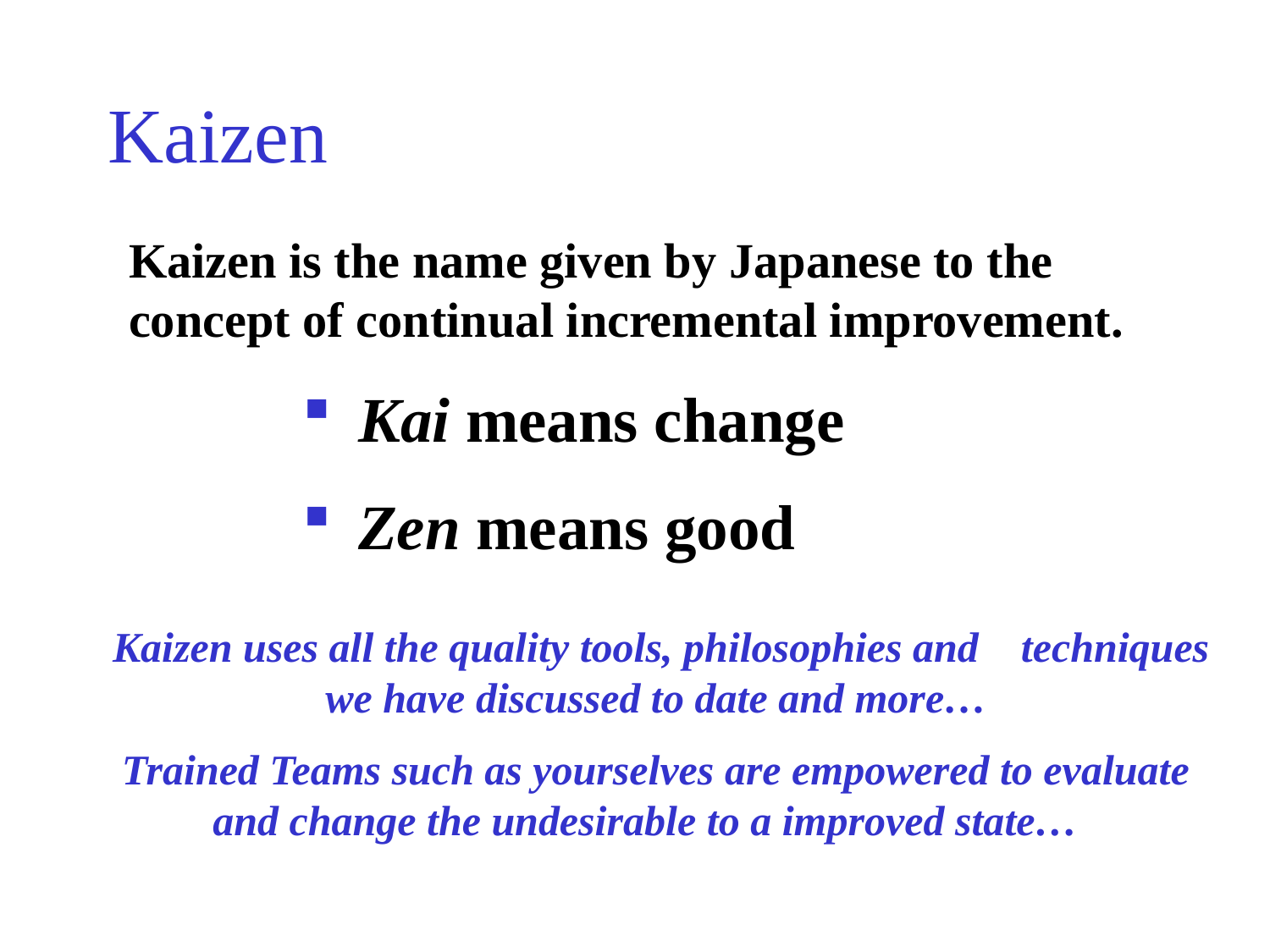

# Kaizen
Kaizen is the name given by Japanese to the concept of continual incremental improvement.
Kai means change
Zen means good
 Kaizen uses all the quality tools, philosophies and    techniques we have discussed to date and more…
Trained Teams such as yourselves are empowered to evaluate and change the undesirable to a improved state…